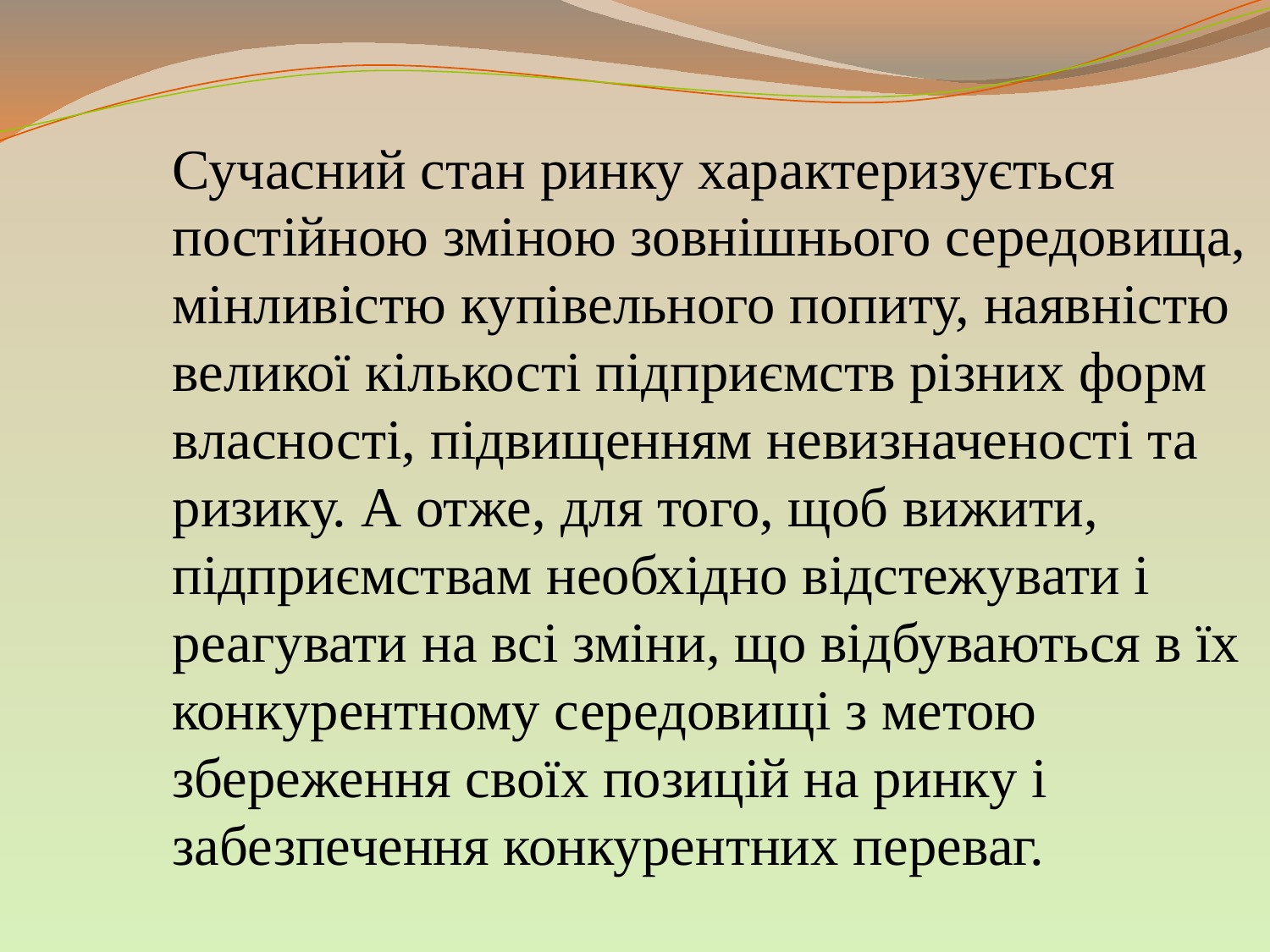

Сучасний стан ринку характеризується постійною зміною зовнішнього середовища, мінливістю купівельного попиту, наявністю великої кількості підприємств різних форм власності, підвищенням невизначеності та ризику. А отже, для того, щоб вижити, підприємствам необхідно відстежувати і реагувати на всі зміни, що відбуваються в їх конкурентному середовищі з метою збереження своїх позицій на ринку і забезпечення конкурентних переваг.